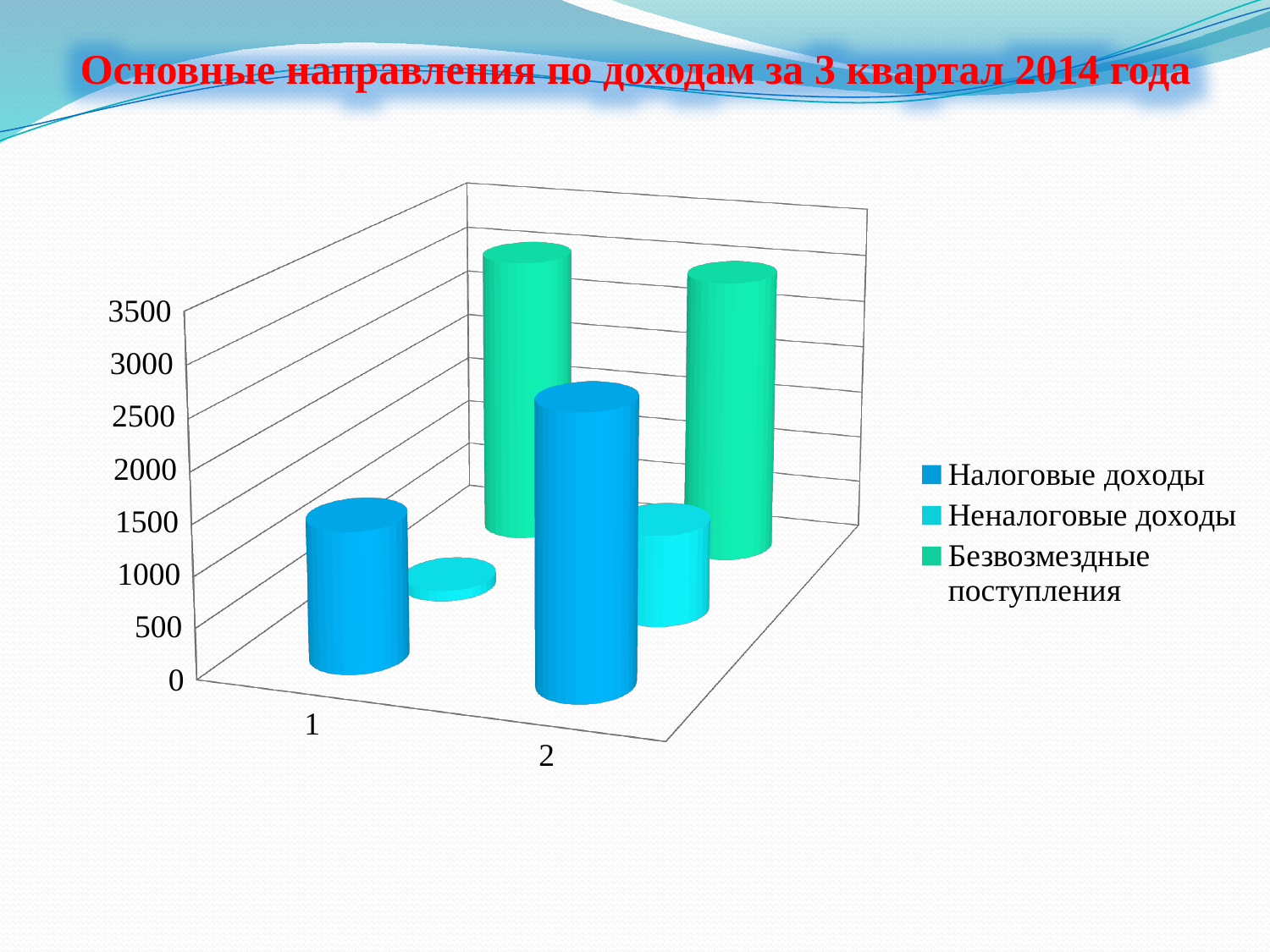

Основные направления по доходам за 3 квартал 2014 года

[unsupported chart]